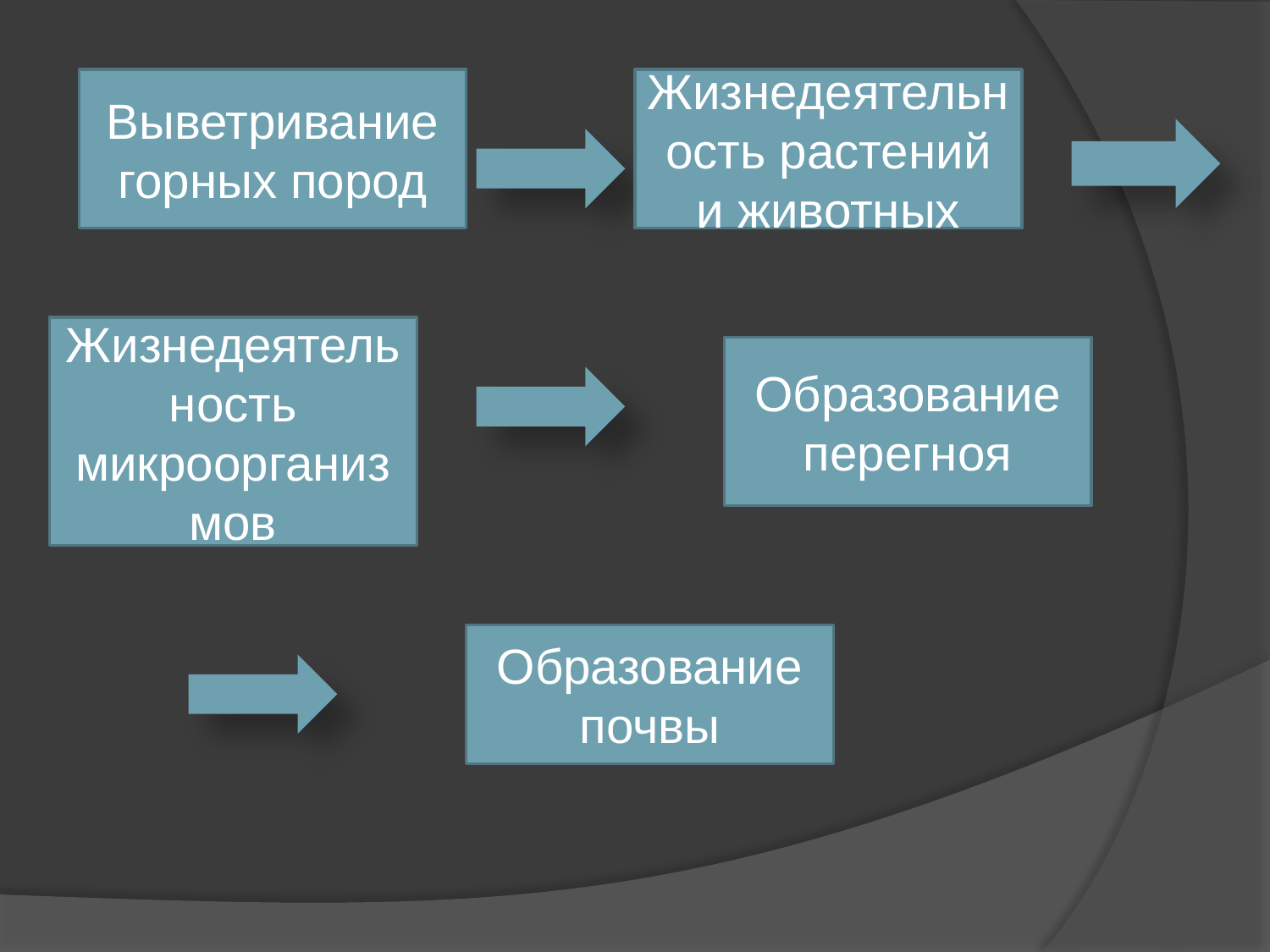

Выветривание горных пород
Жизнедеятельность растений и животных

Жизнедеятельность микроорганизмов
Образование перегноя

Образование почвы